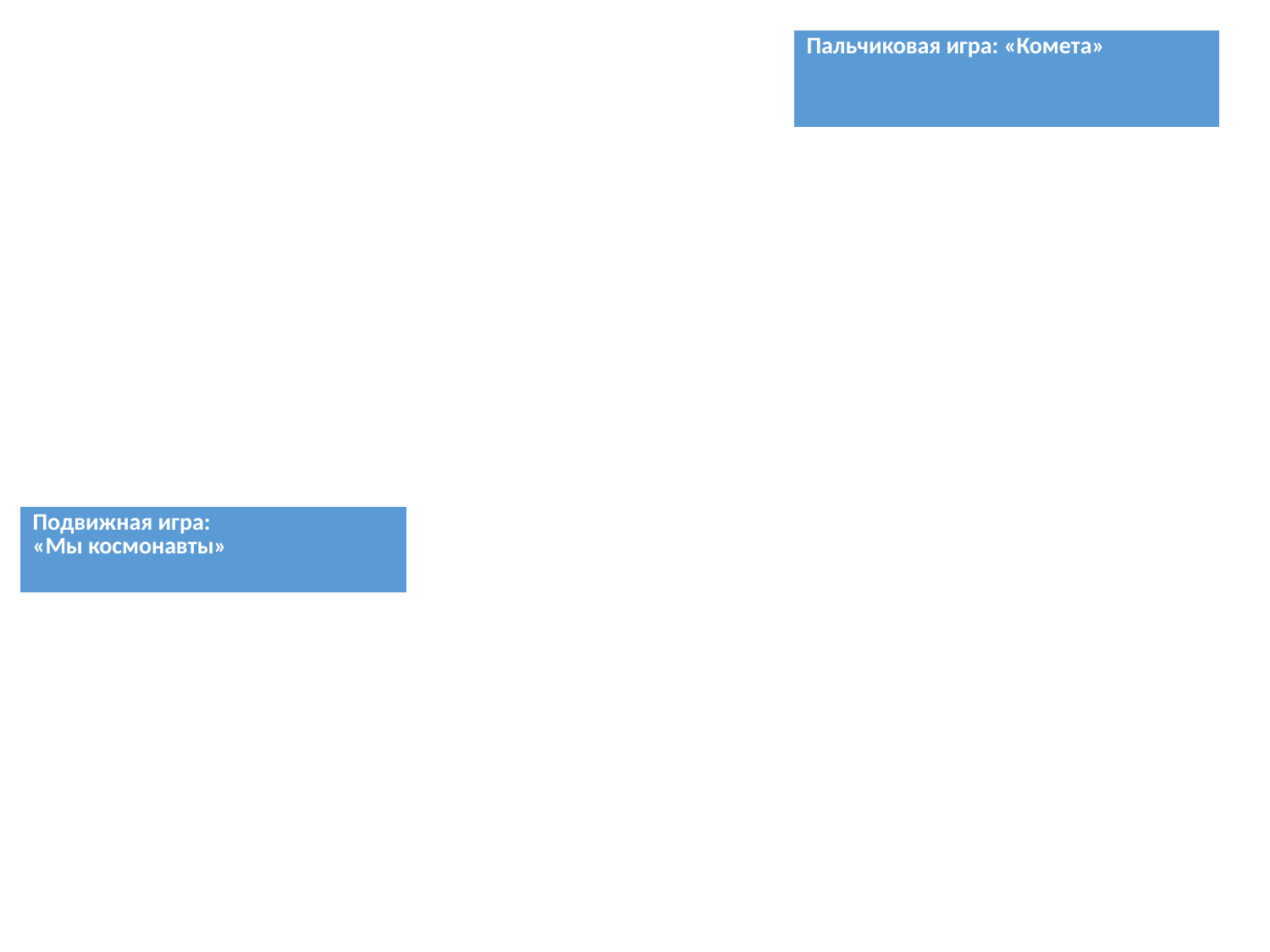

| Пальчиковая игра: «Комета» |
| --- |
| Подвижная игра: «Мы космонавты» |
| --- |